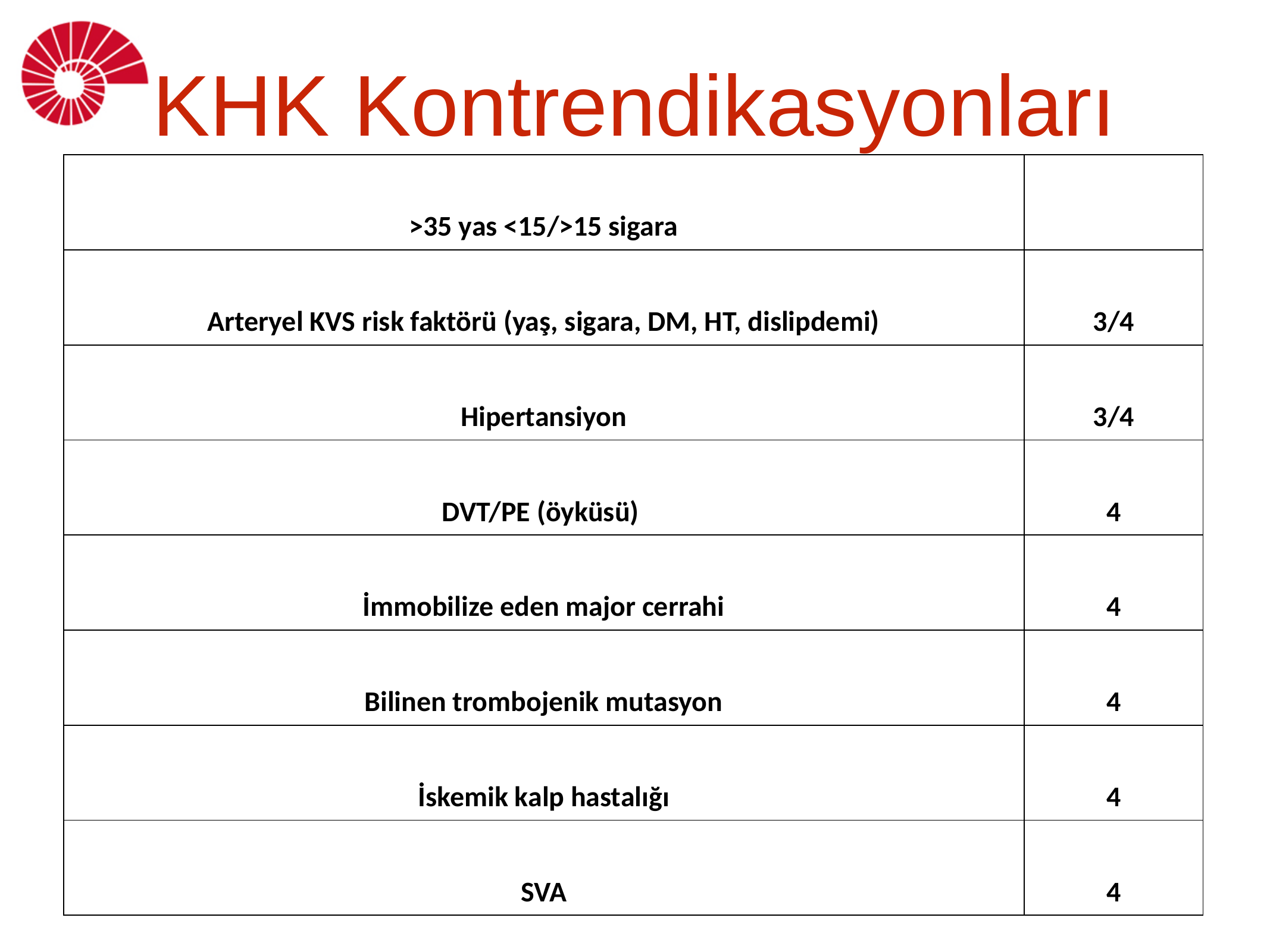

# KHK Kontrendikasyonları
| >35 yas <15/>15 sigara | 3/4 |
| --- | --- |
| Arteryel KVS risk faktörü (yaş, sigara, DM, HT, dislipdemi) | 3/4 |
| Hipertansiyon | 3/4 |
| DVT/PE (öyküsü) | 4 |
| İmmobilize eden major cerrahi | 4 |
| Bilinen trombojenik mutasyon | 4 |
| İskemik kalp hastalığı | 4 |
| SVA | 4 |